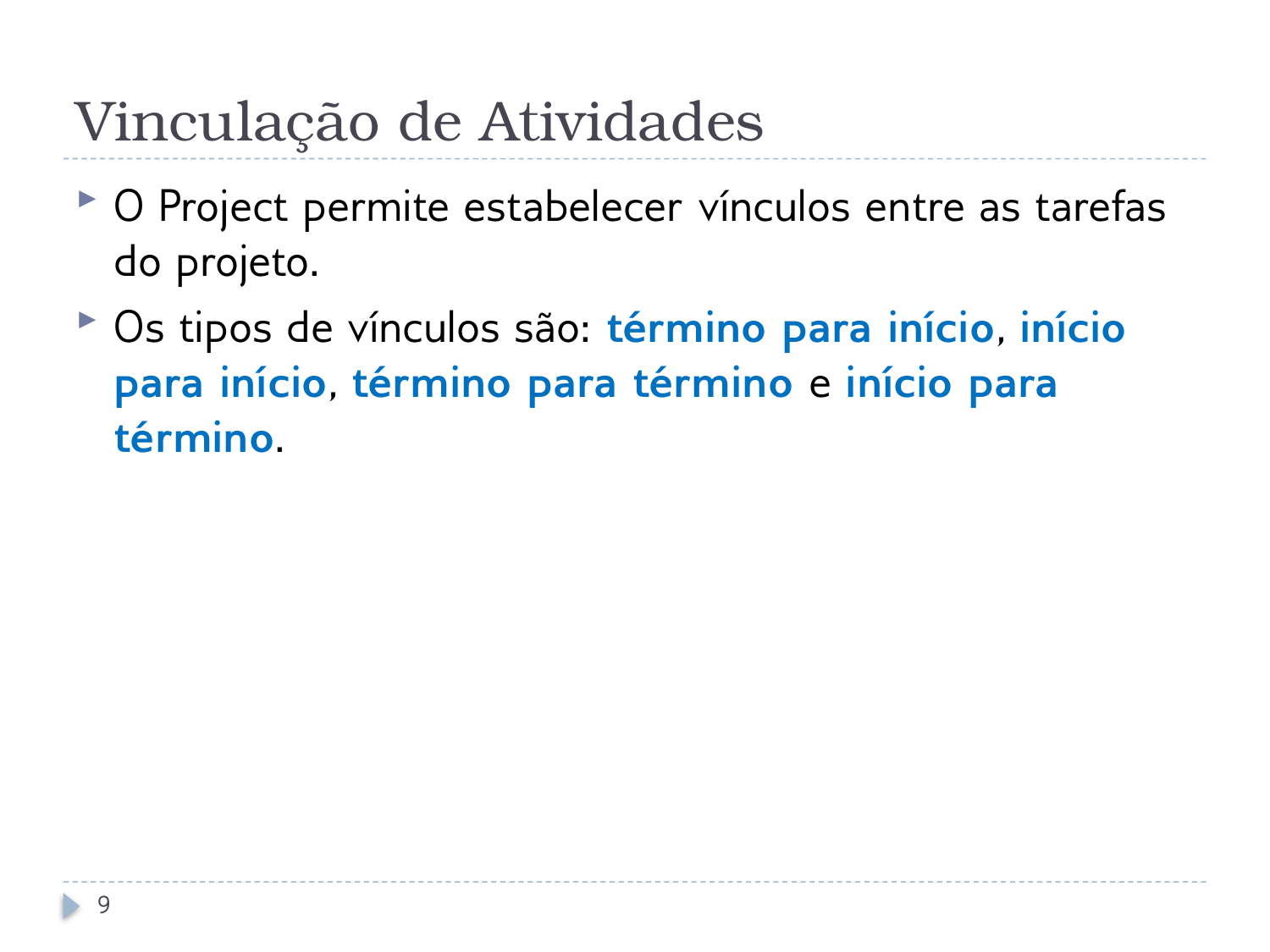

# Vinculação de Atividades
O Project permite estabelecer vínculos entre as tarefas do projeto.
Os tipos de vínculos são: término para início, início para início, término para término e início para término.

9